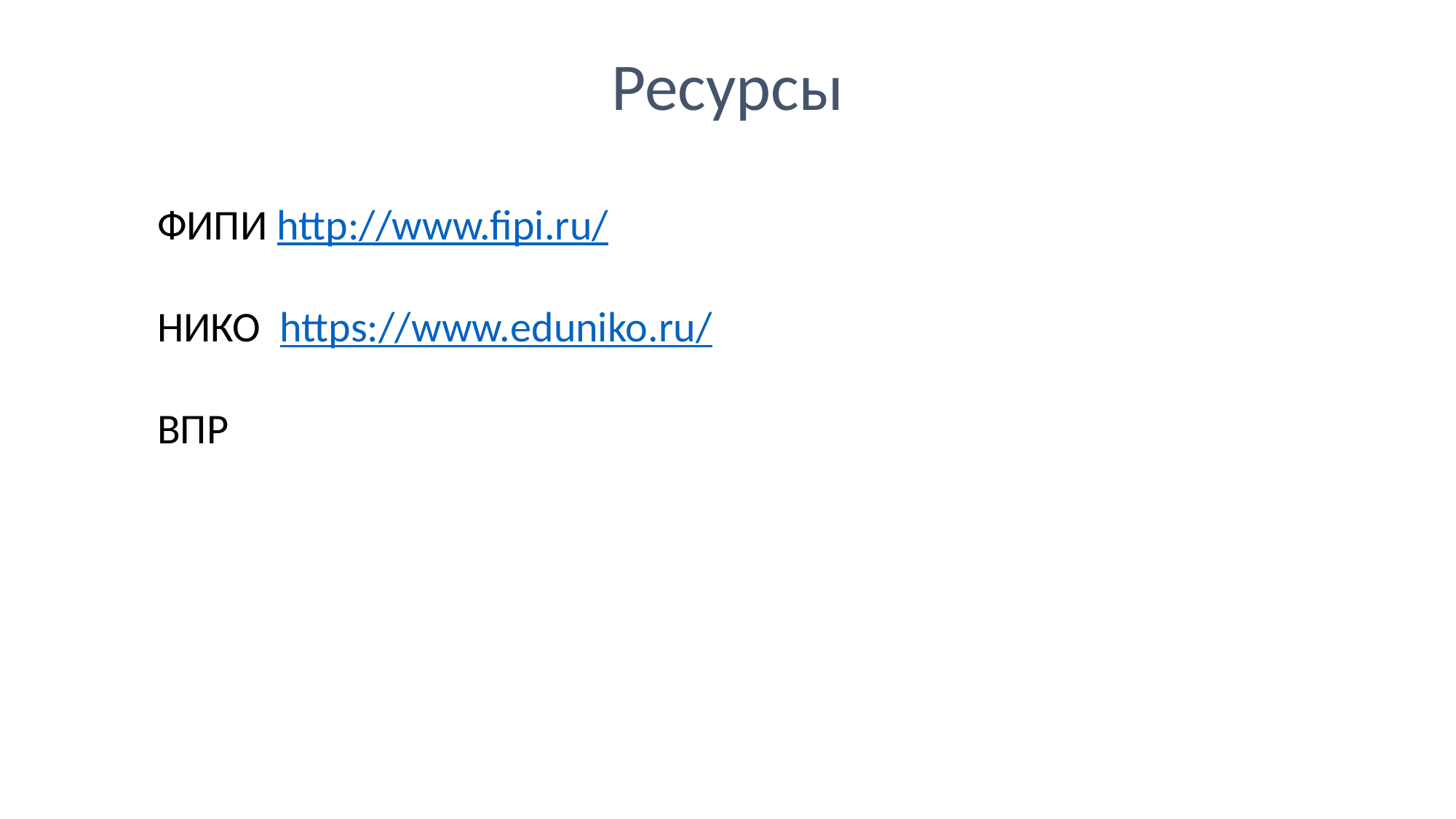

# Ресурсы
ФИПИ http://www.fipi.ru/

НИКО  https://www.eduniko.ru/

ВПР